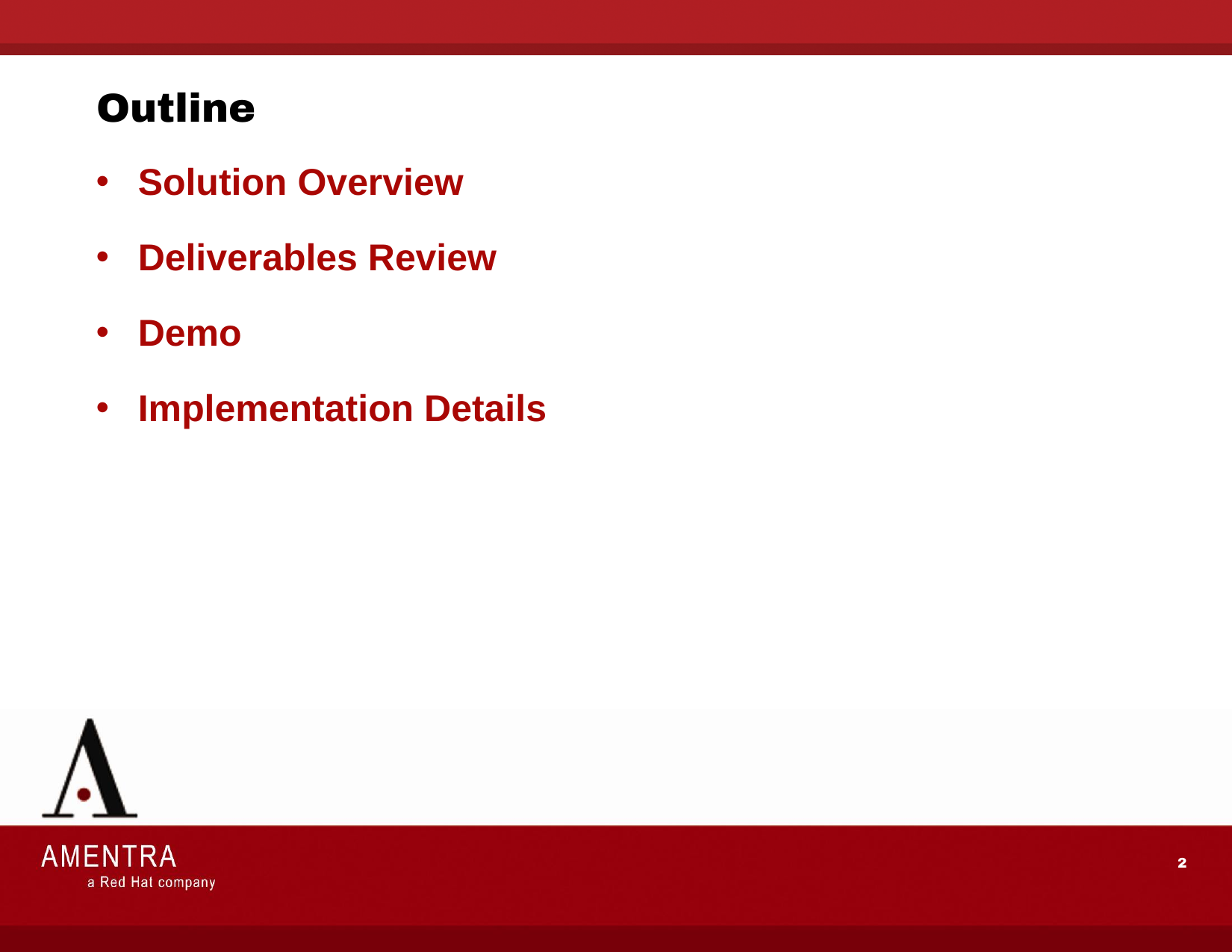

# Outline
Solution Overview
Deliverables Review
Demo
Implementation Details

2